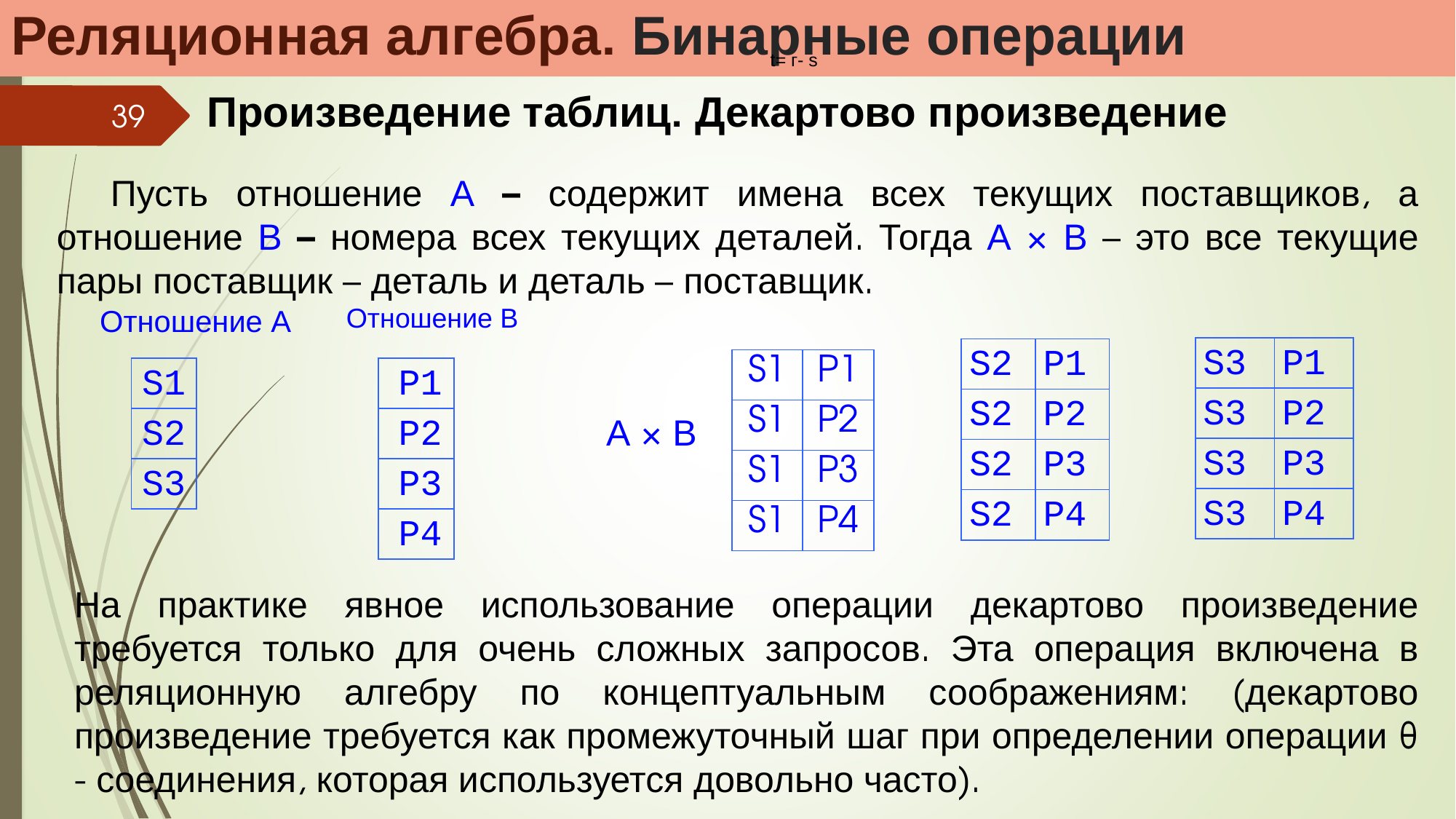

Реляционная алгебра. Бинарные операции
t= г- s
Произведение таблиц. Декартово произведение
39
Пусть отношение А – содержит имена всех текущих поставщиков, а отношение В – номера всех текущих деталей. Тогда А × В – это все текущие пары поставщик – деталь и деталь – поставщик.
Отношение В

Отношение А
| S3 | P1 |
| --- | --- |
| S3 | P2 |
| S3 | P3 |
| S3 | P4 |
| S2 | P1 |
| --- | --- |
| S2 | P2 |
| S2 | P3 |
| S2 | P4 |
| S1 | P1 |
| --- | --- |
| S1 | P2 |
| S1 | P3 |
| S1 | P4 |
| S1 |
| --- |
| S2 |
| S3 |
| P1 |
| --- |
| P2 |
| P3 |
| P4 |

А × В

На практике явное использование операции декартово произведение требуется только для очень сложных запросов. Эта операция включена в реляционную алгебру по концептуальным соображениям: (декартово произведение требуется как промежуточный шаг при определении операции θ - соединения, которая используется довольно часто).